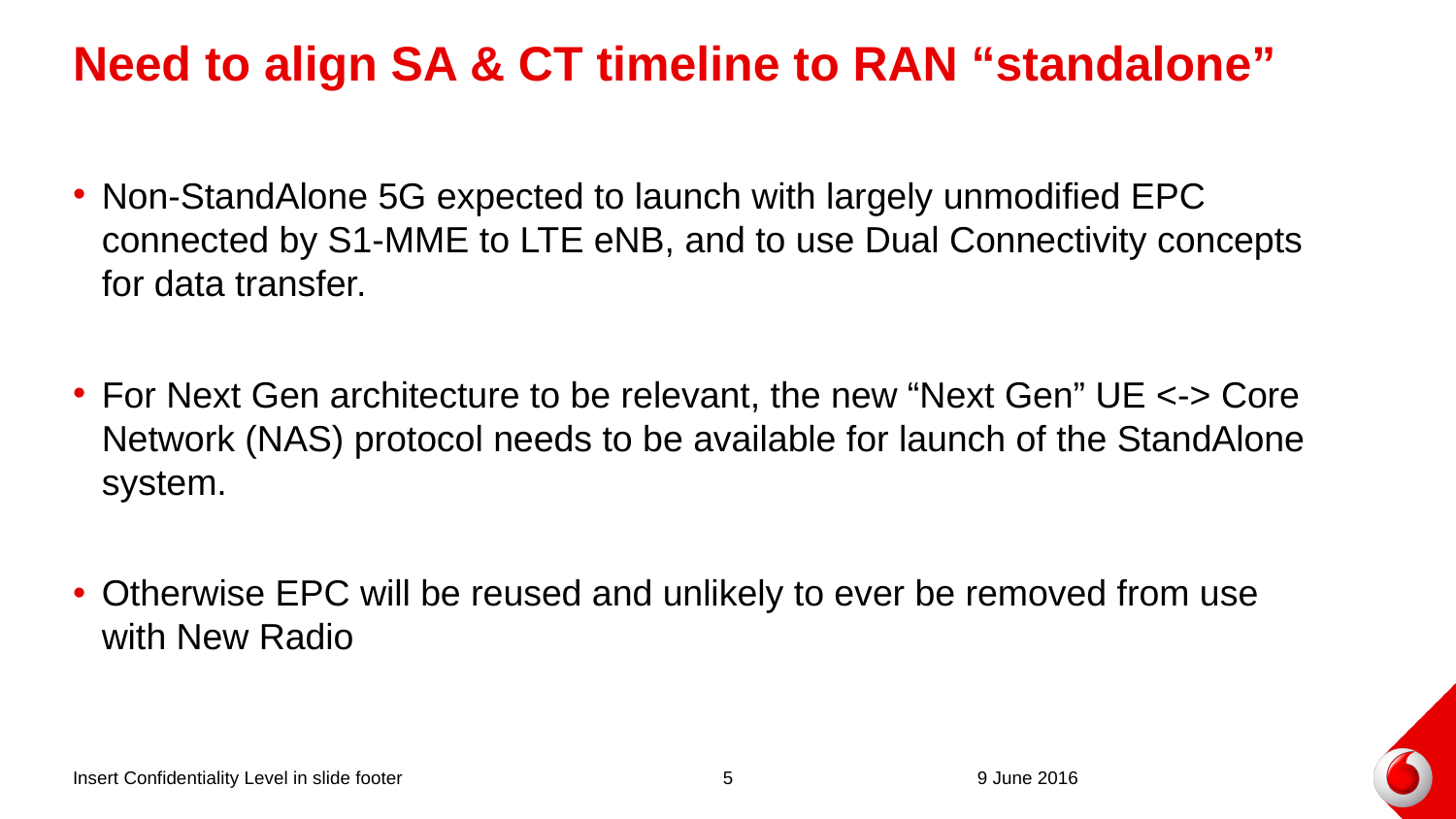

# Need to align SA & CT timeline to RAN “standalone”
Non-StandAlone 5G expected to launch with largely unmodified EPC connected by S1-MME to LTE eNB, and to use Dual Connectivity concepts for data transfer.

For Next Gen architecture to be relevant, the new “Next Gen” UE <-> Core Network (NAS) protocol needs to be available for launch of the StandAlone system.

Otherwise EPC will be reused and unlikely to ever be removed from use with New Radio

Insert Confidentiality Level in slide footer
9 June 2016
5